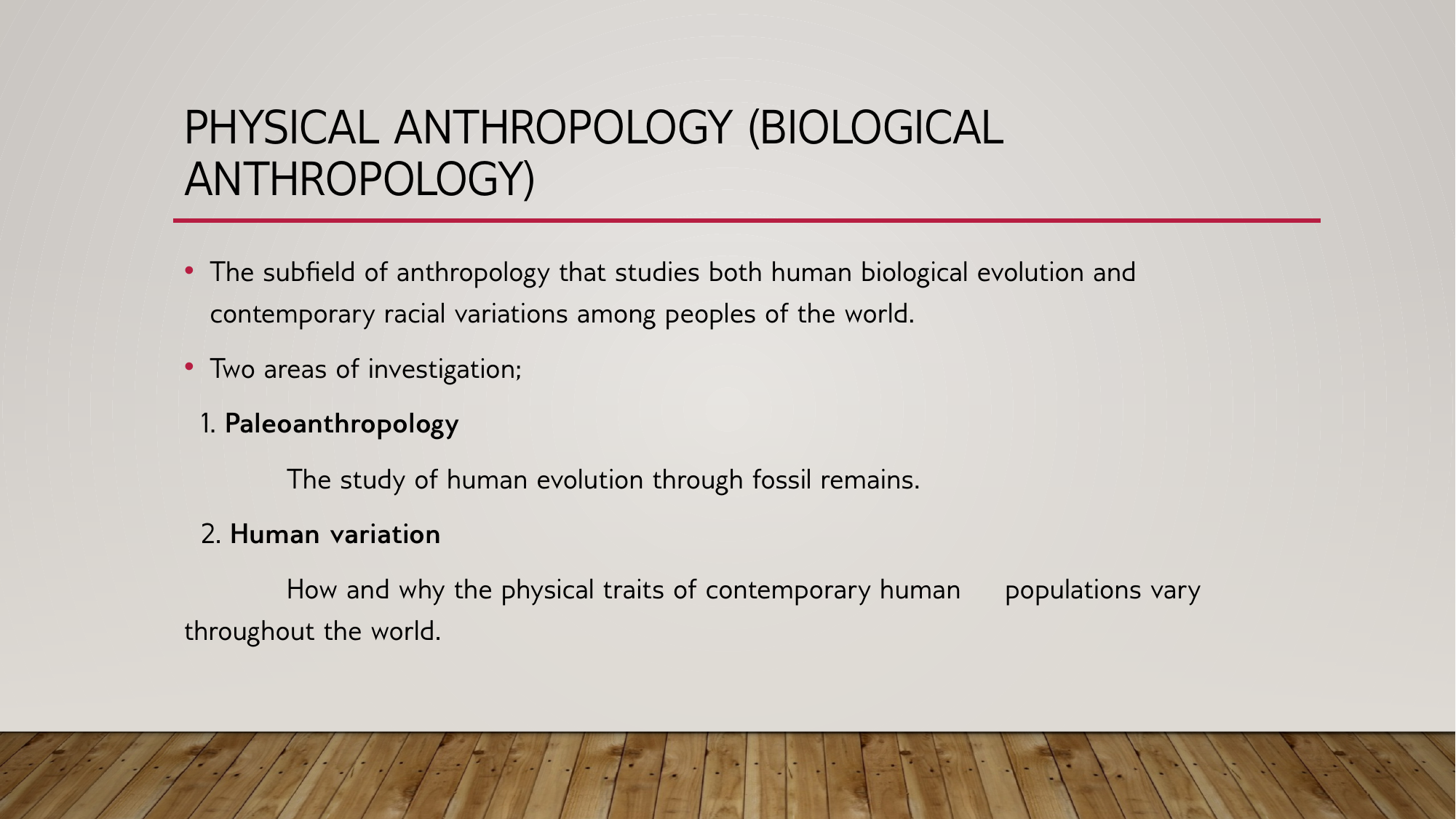

# physical anthropology (biological anthropology)
The subfield of anthropology that studies both human biological evolution and contemporary racial variations among peoples of the world.
Two areas of investigation;
  1. Paleoanthropology
			The study of human evolution through fossil remains.
  2. Human variation
			How and why the physical traits of contemporary human 			populations vary throughout the world.